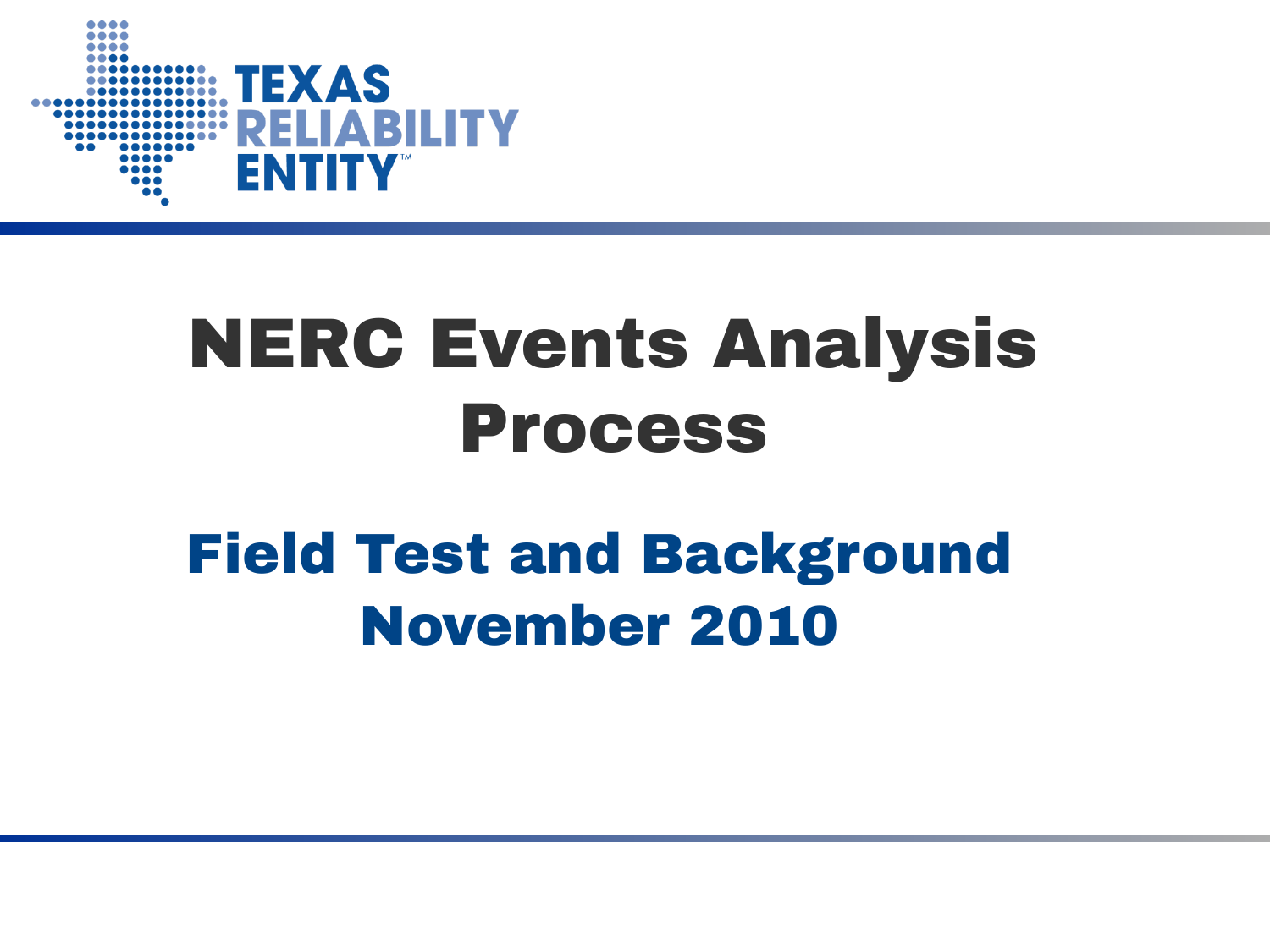

# NERC Events Analysis Process
Field Test and Background
November 2010